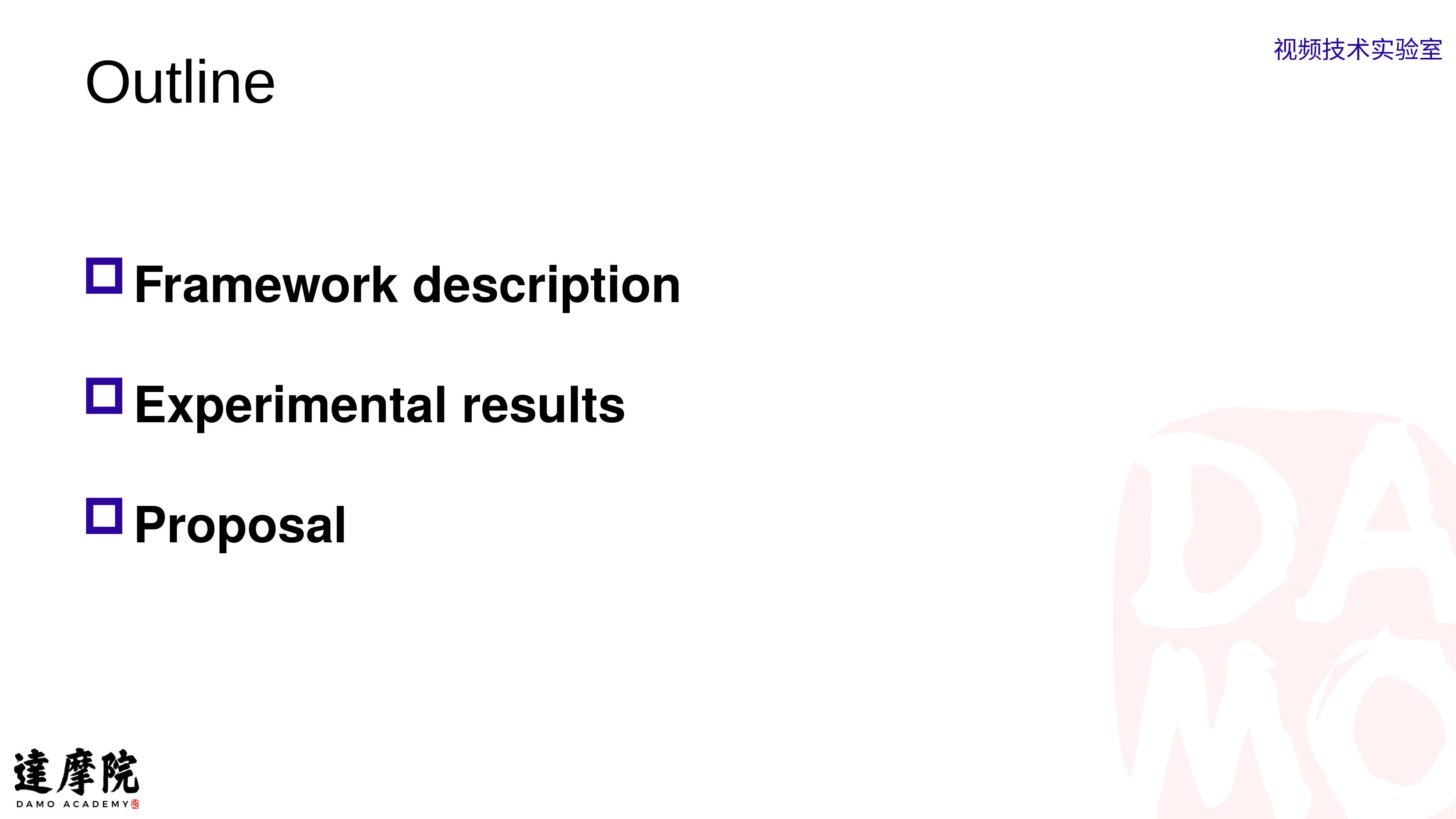

Outline
Framework description
Experimental results
Proposal
2